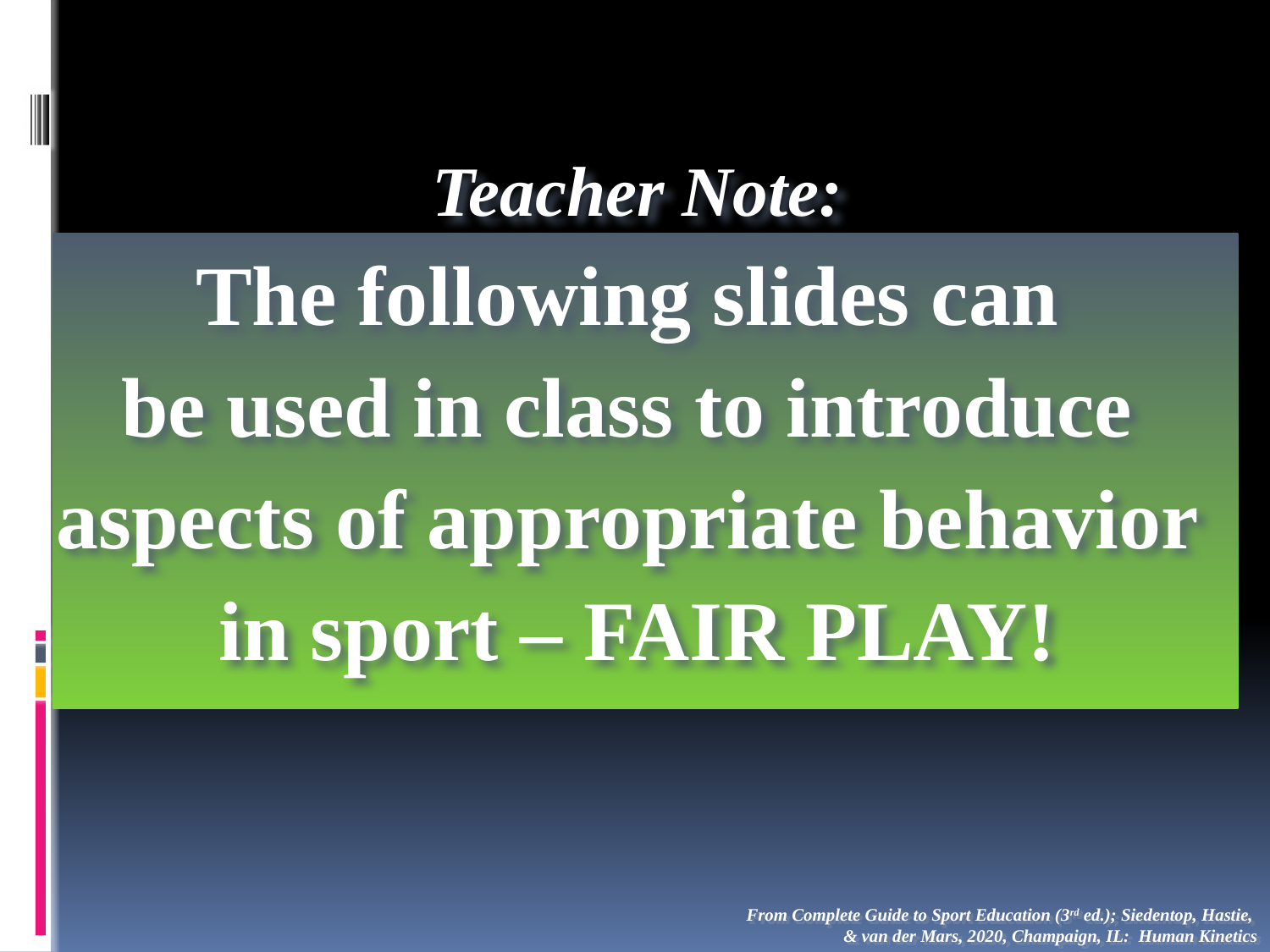

Teacher Note:
The following slides can
be used in class to introduce
aspects of appropriate behavior
in sport – FAIR PLAY!

From Complete Guide to Sport Education (3rd ed.); Siedentop, Hastie,
& van der Mars, 2020, Champaign, IL:  Human Kinetics